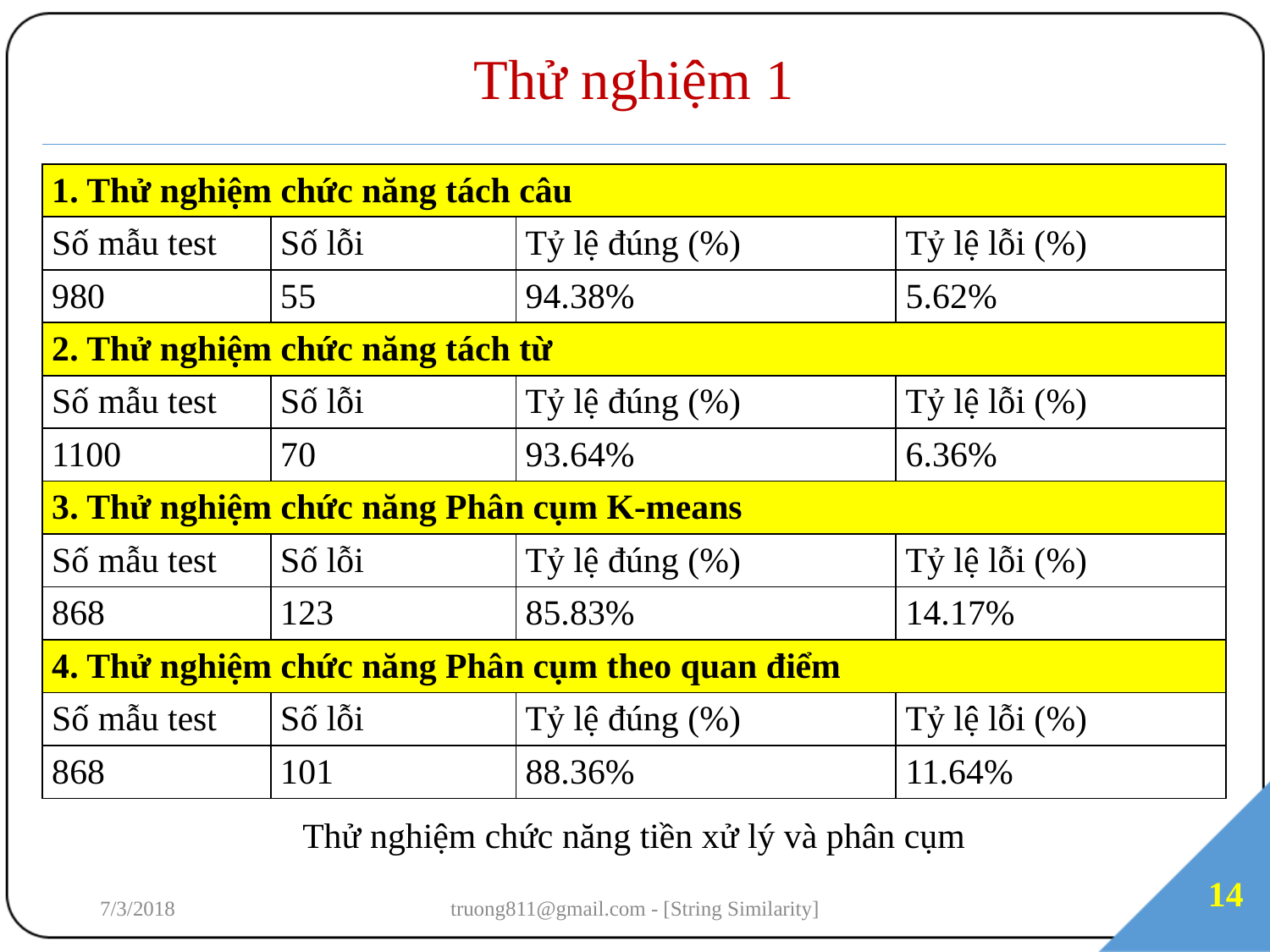

# Thử nghiệm 1

Thử nghiệm chức năng tiền xử lý và phân cụm

| 1. Thử nghiệm chức năng tách câu |  |  |  |
| --- | --- | --- | --- |
| Số mẫu test | Số lỗi | Tỷ lệ đúng (%) | Tỷ lệ lỗi (%) |
| 980 | 55 | 94.38% | 5.62% |
| 2. Thử nghiệm chức năng tách từ |  |  |  |
| Số mẫu test | Số lỗi | Tỷ lệ đúng (%) | Tỷ lệ lỗi (%) |
| 1100 | 70 | 93.64% | 6.36% |
| 3. Thử nghiệm chức năng Phân cụm K-means |  |  |  |
| Số mẫu test | Số lỗi | Tỷ lệ đúng (%) | Tỷ lệ lỗi (%) |
| 868 | 123 | 85.83% | 14.17% |
| 4. Thử nghiệm chức năng Phân cụm theo quan điểm |  |  |  |
| Số mẫu test | Số lỗi | Tỷ lệ đúng (%) | Tỷ lệ lỗi (%) |
| 868 | 101 | 88.36% | 11.64% |
14
7/3/2018
truong811@gmail.com - [String Similarity]